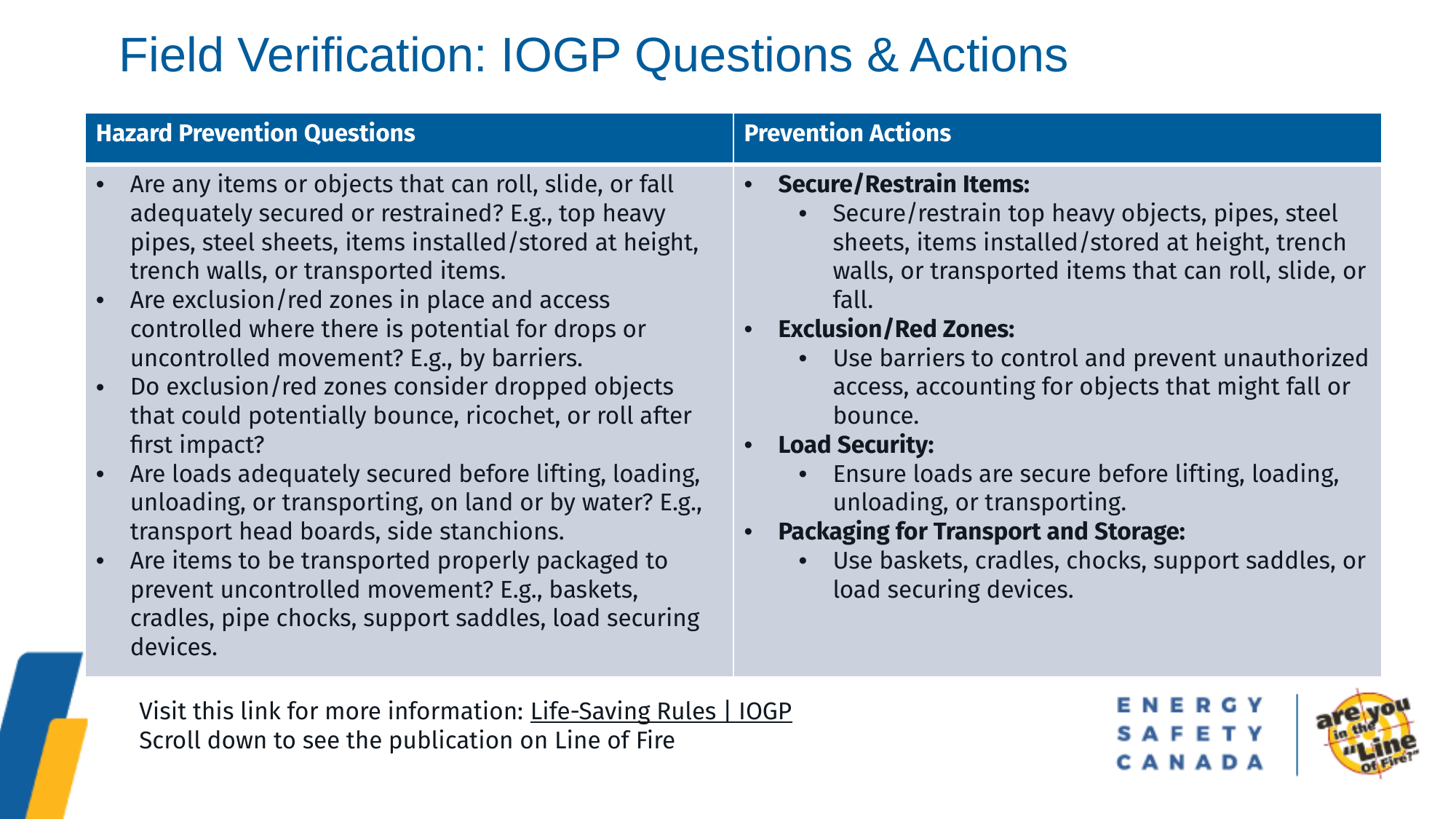

Field Verification: IOGP Questions & Actions
| Hazard Prevention Questions | Prevention Actions |
| --- | --- |
| Are any items or objects that can roll, slide, or fall adequately secured or restrained? E.g., top heavy pipes, steel sheets, items installed/stored at height, trench walls, or transported items. Are exclusion/red zones in place and access controlled where there is potential for drops or uncontrolled movement? E.g., by barriers. Do exclusion/red zones consider dropped objects that could potentially bounce, ricochet, or roll after first impact? Are loads adequately secured before lifting, loading, unloading, or transporting, on land or by water? E.g., transport head boards, side stanchions. Are items to be transported properly packaged to prevent uncontrolled movement? E.g., baskets, cradles, pipe chocks, support saddles, load securing devices. | Secure/Restrain Items: Secure/restrain top heavy objects, pipes, steel sheets, items installed/stored at height, trench walls, or transported items that can roll, slide, or fall. Exclusion/Red Zones: Use barriers to control and prevent unauthorized access, accounting for objects that might fall or bounce. Load Security: Ensure loads are secure before lifting, loading, unloading, or transporting. Packaging for Transport and Storage: Use baskets, cradles, chocks, support saddles, or load securing devices. |
Visit this link for more information: Life-Saving Rules | IOGP
Scroll down to see the publication on Line of Fire